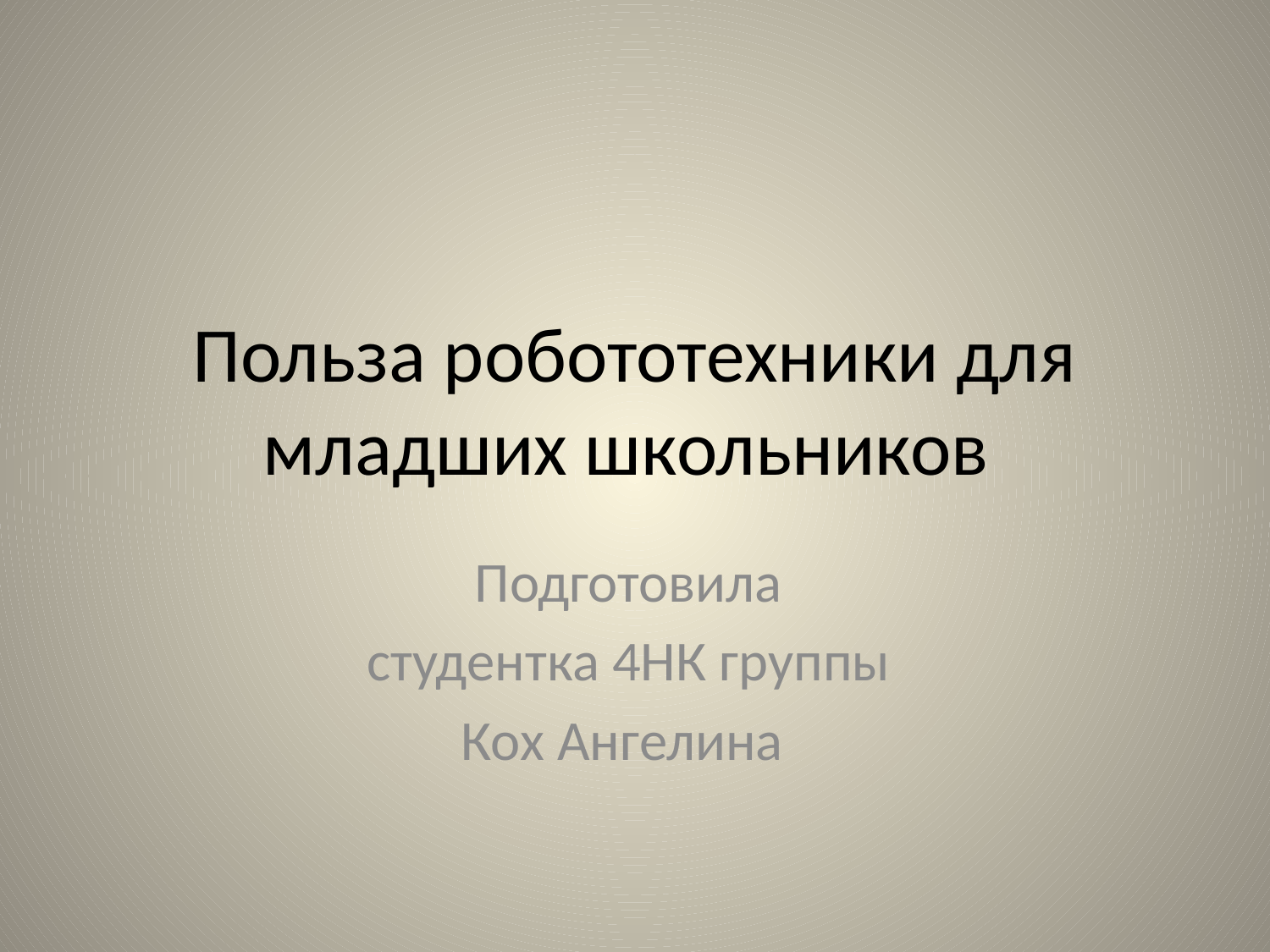

# Польза робототехники для младших школьников
Подготовила
студентка 4НК группы
Кох Ангелина